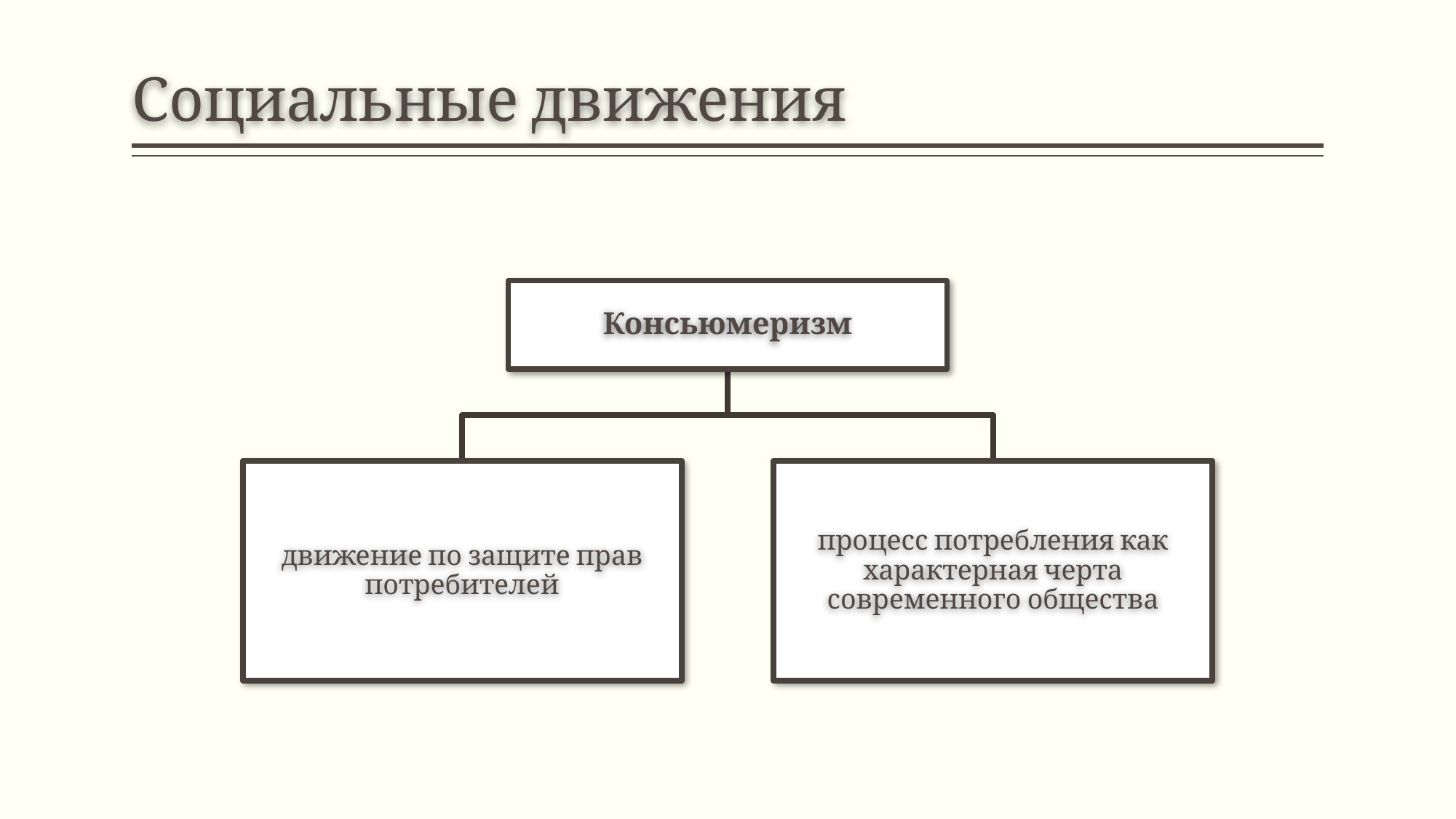

# Социальные движения

Консьюмеризм

движение по защите прав потребителей

процесс потребления как характерная черта современного общества